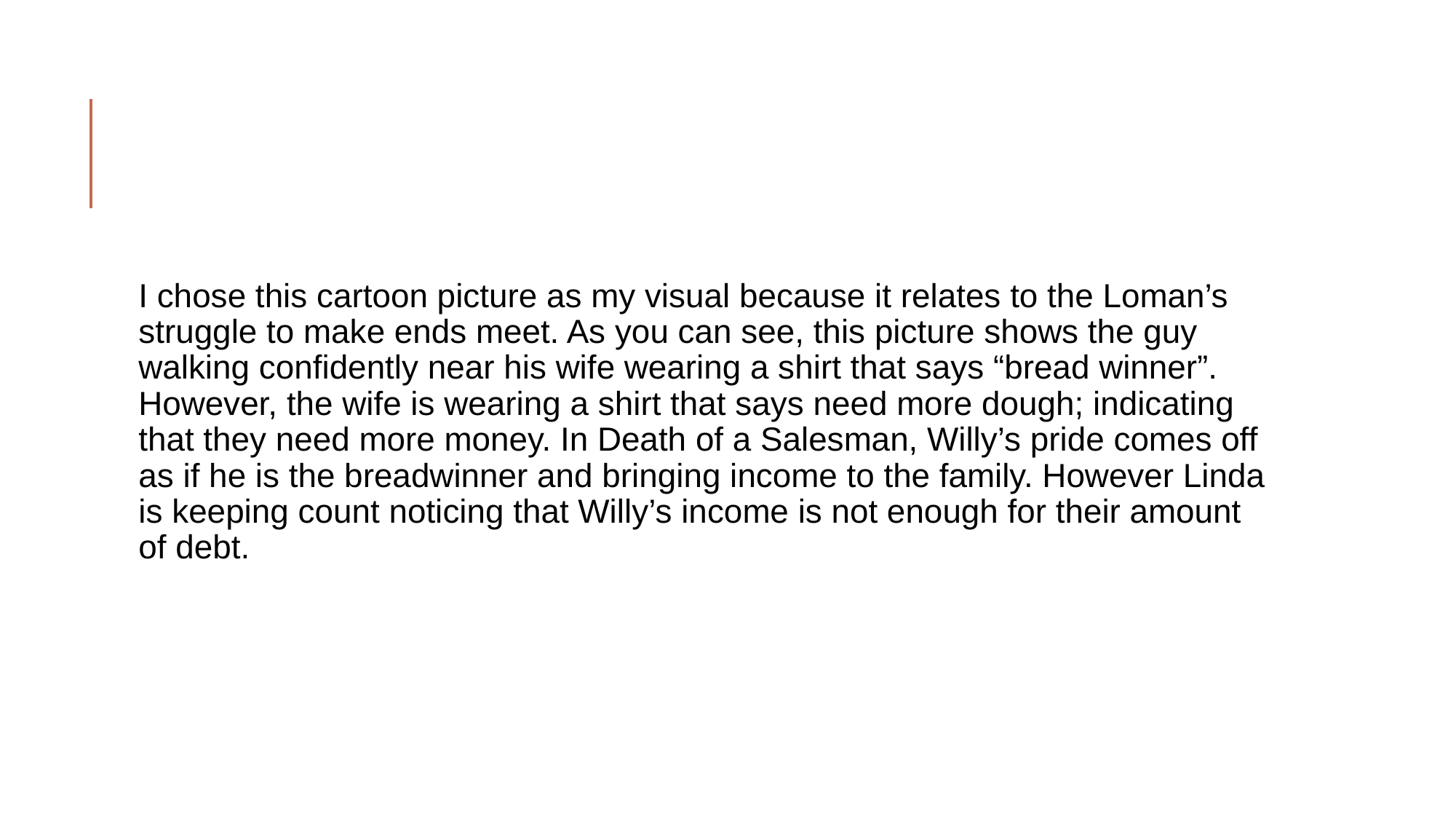

#
I chose this cartoon picture as my visual because it relates to the Loman’s struggle to make ends meet. As you can see, this picture shows the guy walking confidently near his wife wearing a shirt that says “bread winner”. However, the wife is wearing a shirt that says need more dough; indicating that they need more money. In Death of a Salesman, Willy’s pride comes off as if he is the breadwinner and bringing income to the family. However Linda is keeping count noticing that Willy’s income is not enough for their amount of debt.